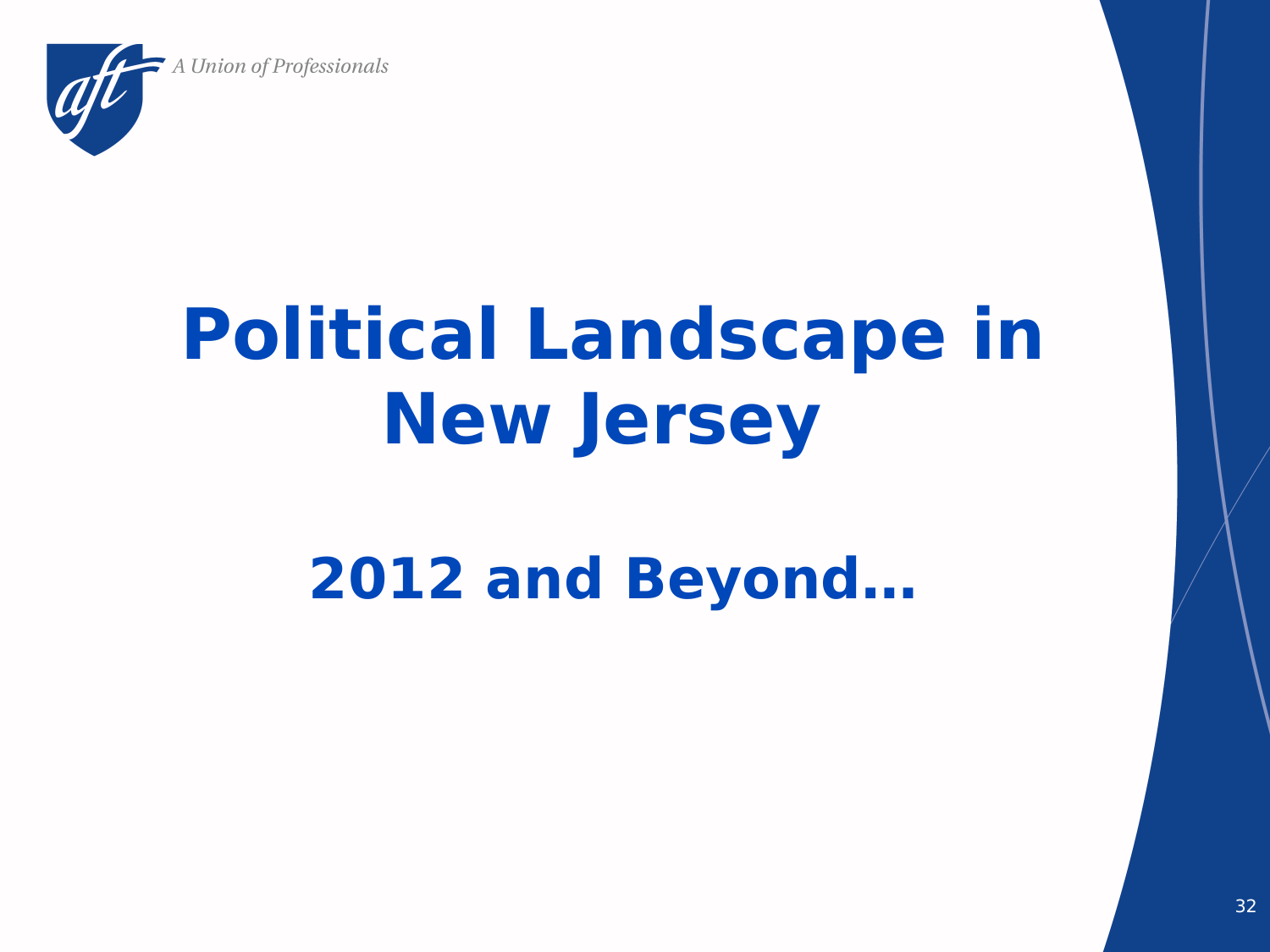

# Political Landscape in New Jersey 2012 and Beyond…

32